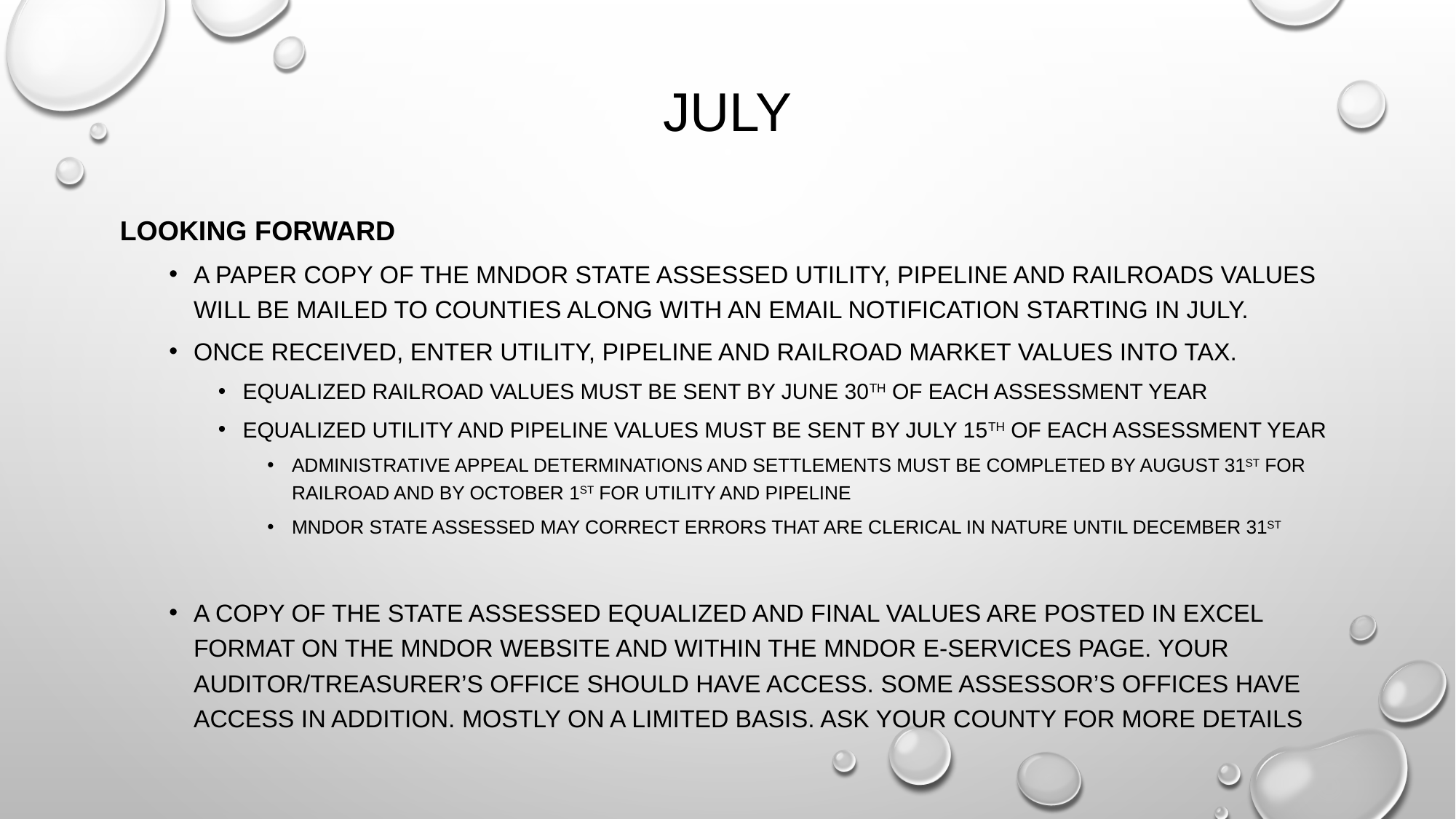

# July
Looking forward
A paper copy of the Mndor state assessed utility, pipeline and railroads values will be mailed to counties along with an email notification starting in july.
Once received, Enter Utility, Pipeline and railroad market values into tax.
Equalized Railroad values must be sent by June 30th of each assessment year
Equalized Utility and pipeline values must be sent by july 15th of each assessment year
Administrative appeal determinations and settlements must be completed by august 31st for railroad and by October 1st for utility and pipeline
Mndor state assessed may correct errors that are clerical in nature until December 31st

A copy of the state assessed equalized and final values are posted in excel format on the mndor website and within the mndor e-services page. Your auditor/treasurer’s office should have access. Some assessor’s offices have access in addition. Mostly on a limited basis. Ask your county for more details